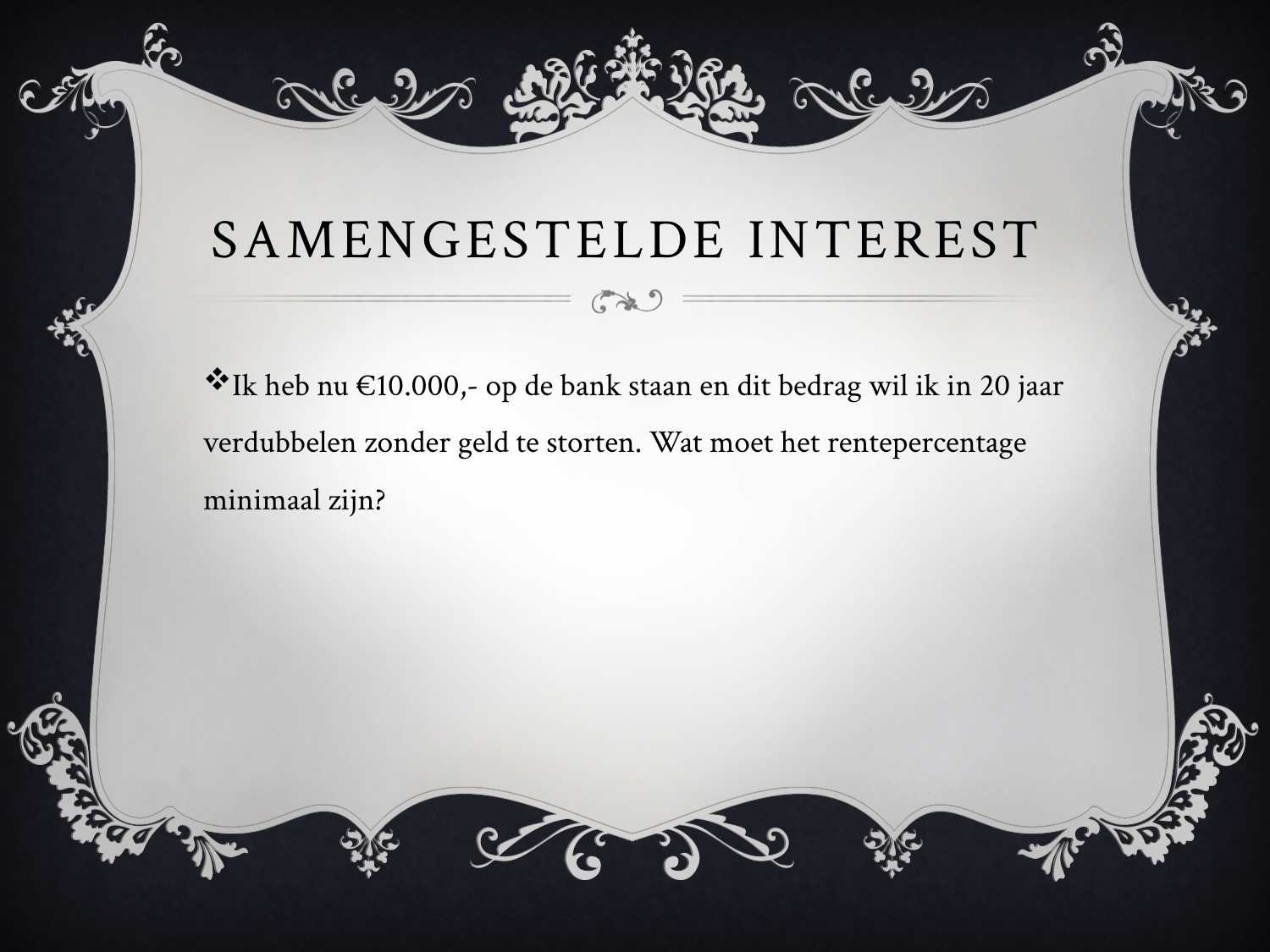

# Samengestelde interest
Ik heb nu €10.000,- op de bank staan en dit bedrag wil ik in 20 jaar verdubbelen zonder geld te storten. Wat moet het rentepercentage minimaal zijn?